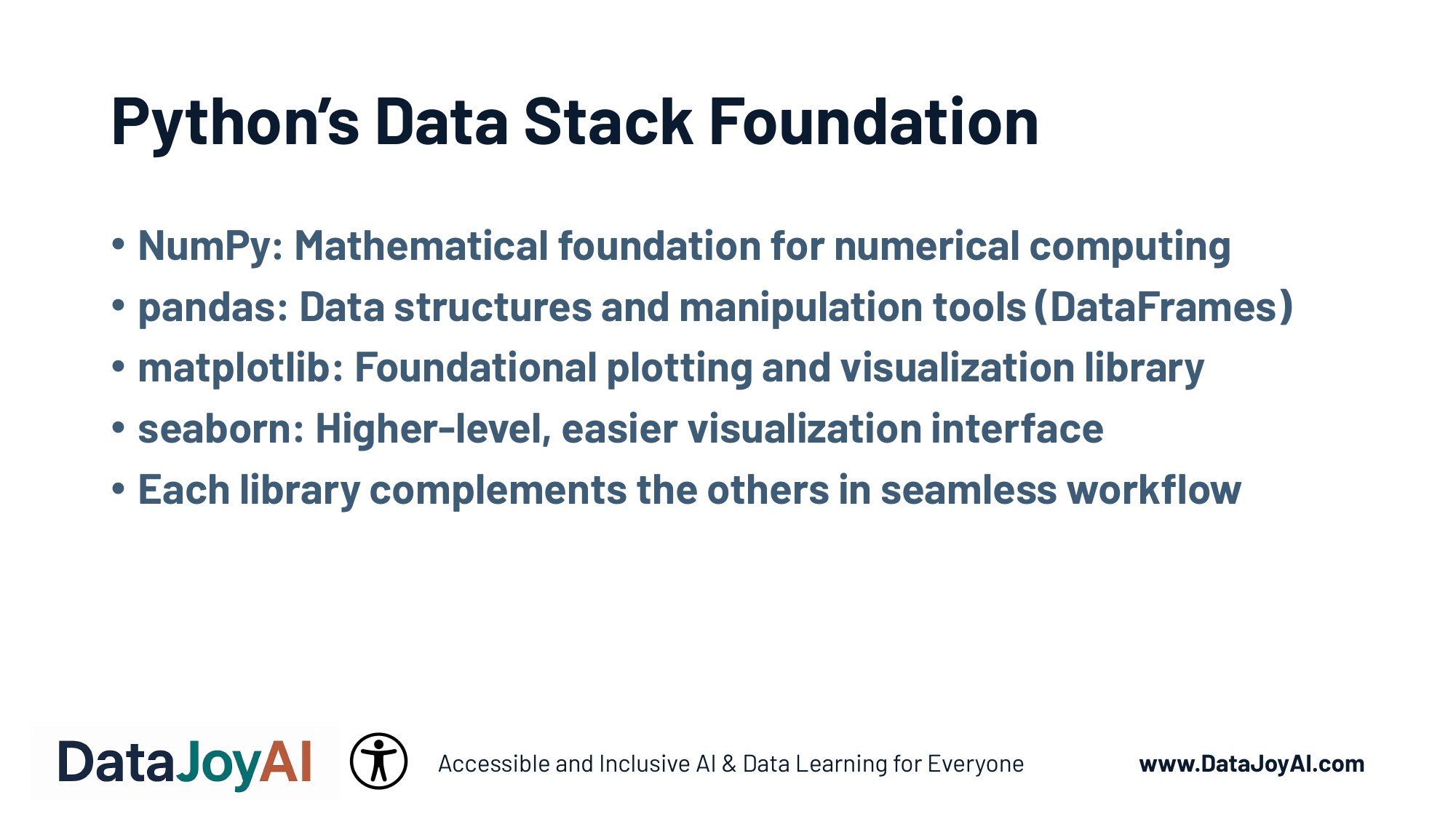

# Python’s Data Stack Foundation
NumPy: Mathematical foundation for numerical computing
pandas: Data structures and manipulation tools (DataFrames)
matplotlib: Foundational plotting and visualization library
seaborn: Higher-level, easier visualization interface
Each library complements the others in seamless workflow